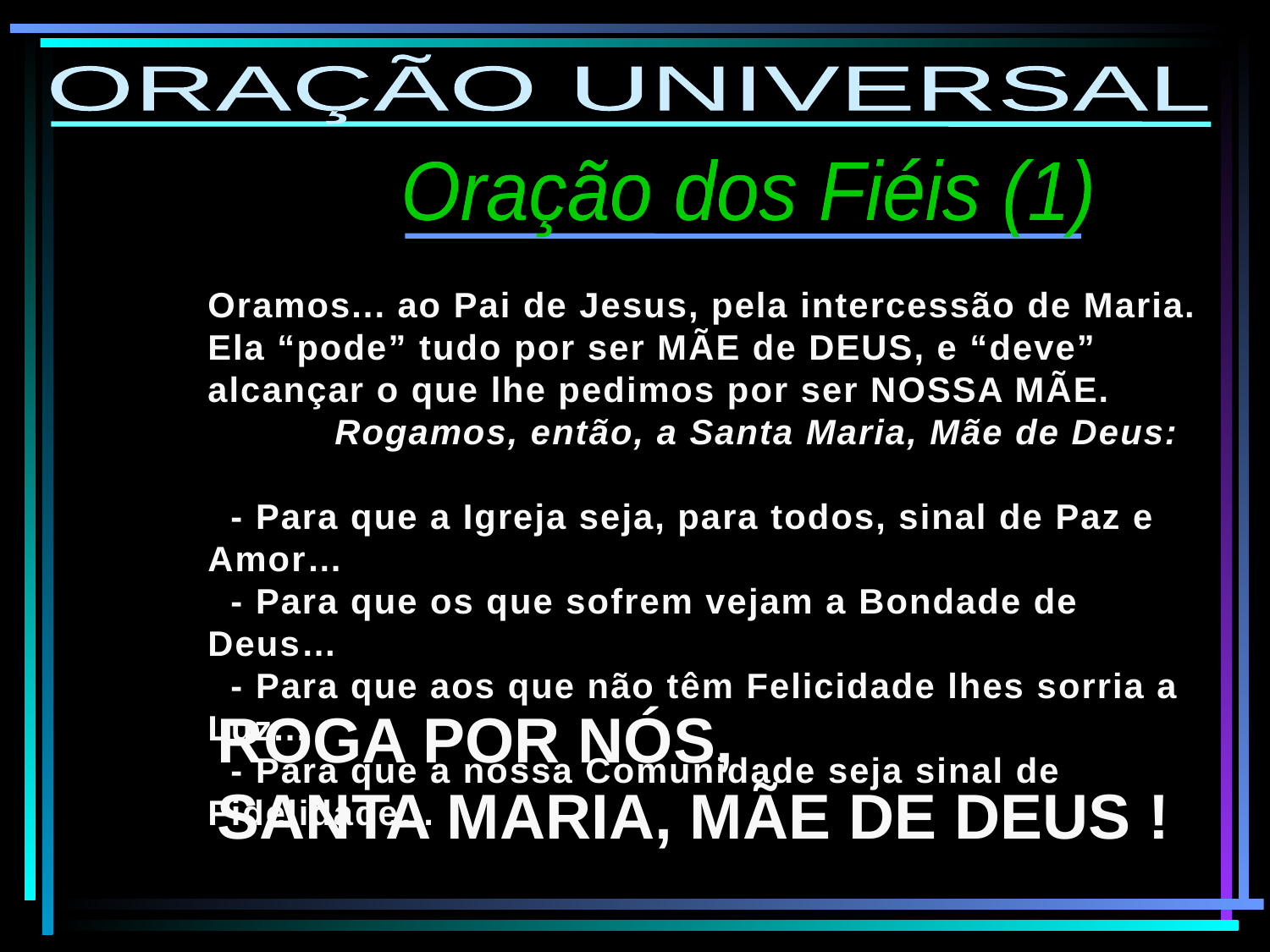

ORAÇÃO UNIVERSAL

Oração dos Fiéis (1)

Oramos... ao Pai de Jesus, pela intercessão de Maria. Ela “pode” tudo por ser MÃE de DEUS, e “deve” alcançar o que lhe pedimos por ser NOSSA MÃE. 	Rogamos, então, a Santa Maria, Mãe de Deus:

  - Para que a Igreja seja, para todos, sinal de Paz e Amor…
  - Para que os que sofrem vejam a Bondade de Deus…
  - Para que aos que não têm Felicidade lhes sorria a Luz...
  - Para que a nossa Comunidade seja sinal de Fidelidade…
ROGA POR NÓS,
SANTA MARIA, MÃE DE DEUS !